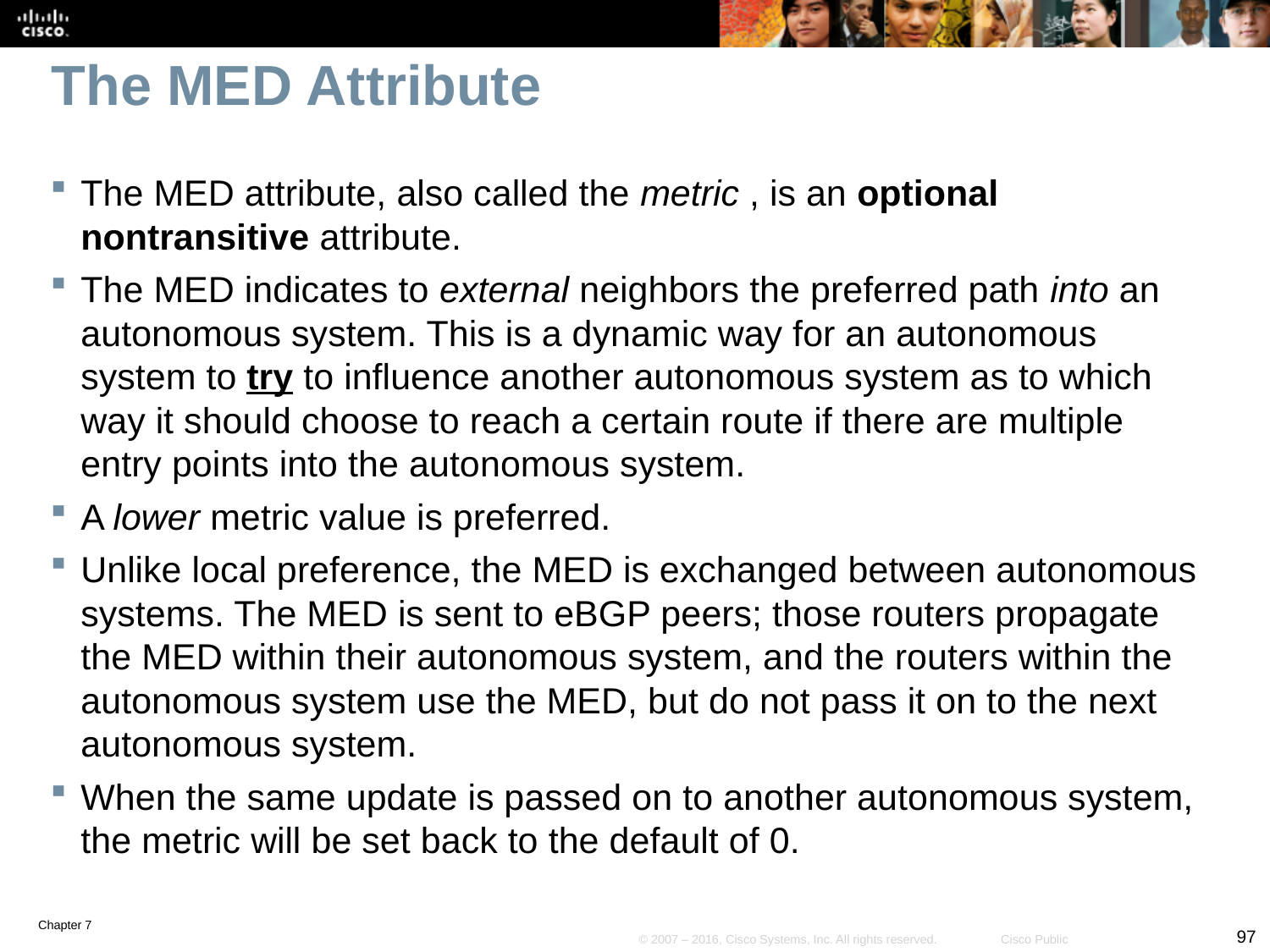

# The MED Attribute
The MED attribute, also called the metric , is an optional nontransitive attribute.
The MED indicates to external neighbors the preferred path into an autonomous system. This is a dynamic way for an autonomous system to try to influence another autonomous system as to which way it should choose to reach a certain route if there are multiple entry points into the autonomous system.
A lower metric value is preferred.
Unlike local preference, the MED is exchanged between autonomous systems. The MED is sent to eBGP peers; those routers propagate the MED within their autonomous system, and the routers within the autonomous system use the MED, but do not pass it on to the next autonomous system.
When the same update is passed on to another autonomous system, the metric will be set back to the default of 0.